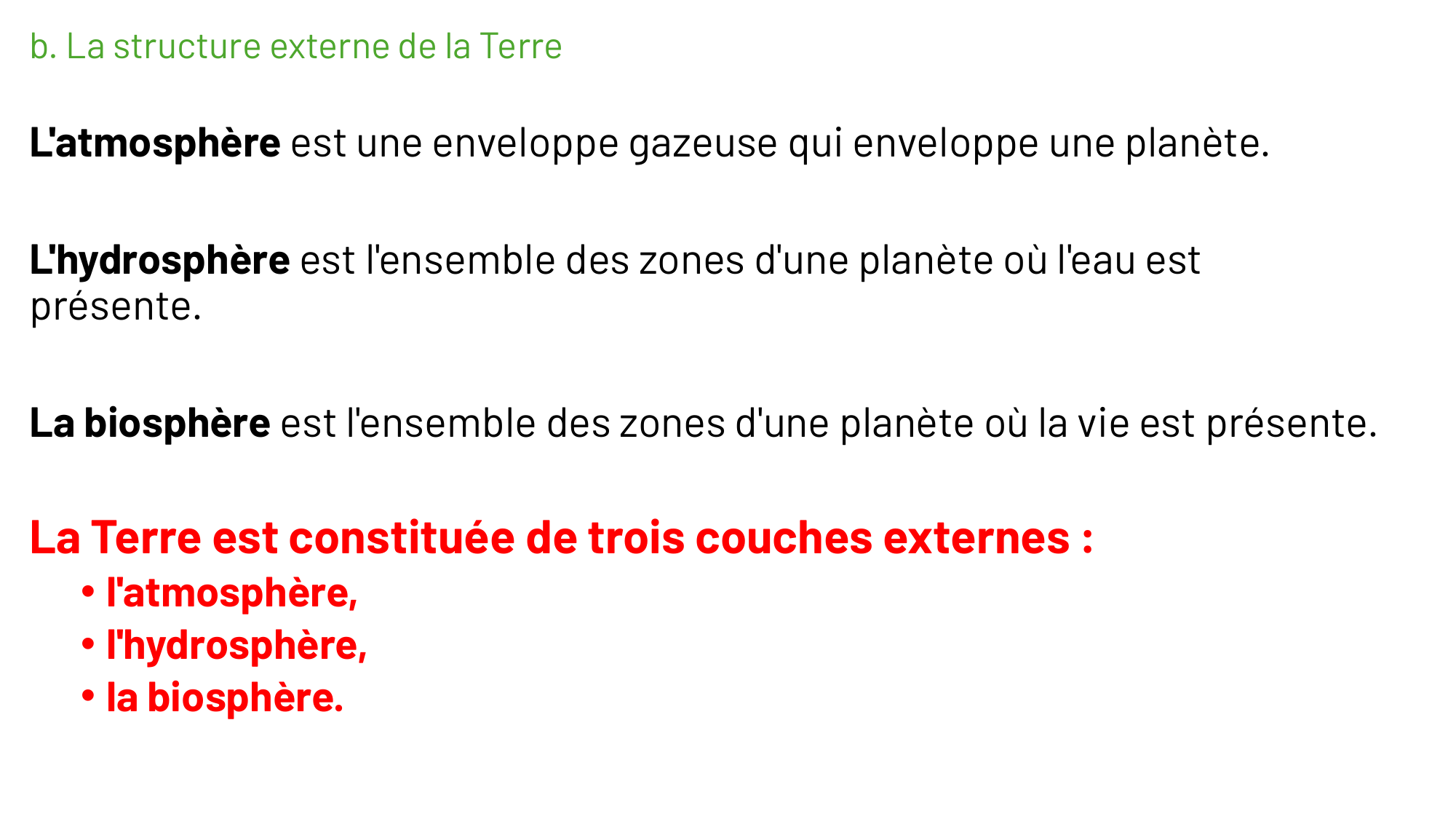

b. La structure externe de la Terre

L'atmosphère est une enveloppe gazeuse qui enveloppe une planète.

L'hydrosphère est l'ensemble des zones d'une planète où l'eau est présente.

La biosphère est l'ensemble des zones d'une planète où la vie est présente.

La Terre est constituée de trois couches externes :
l'atmosphère,
l'hydrosphère,
la biosphère.